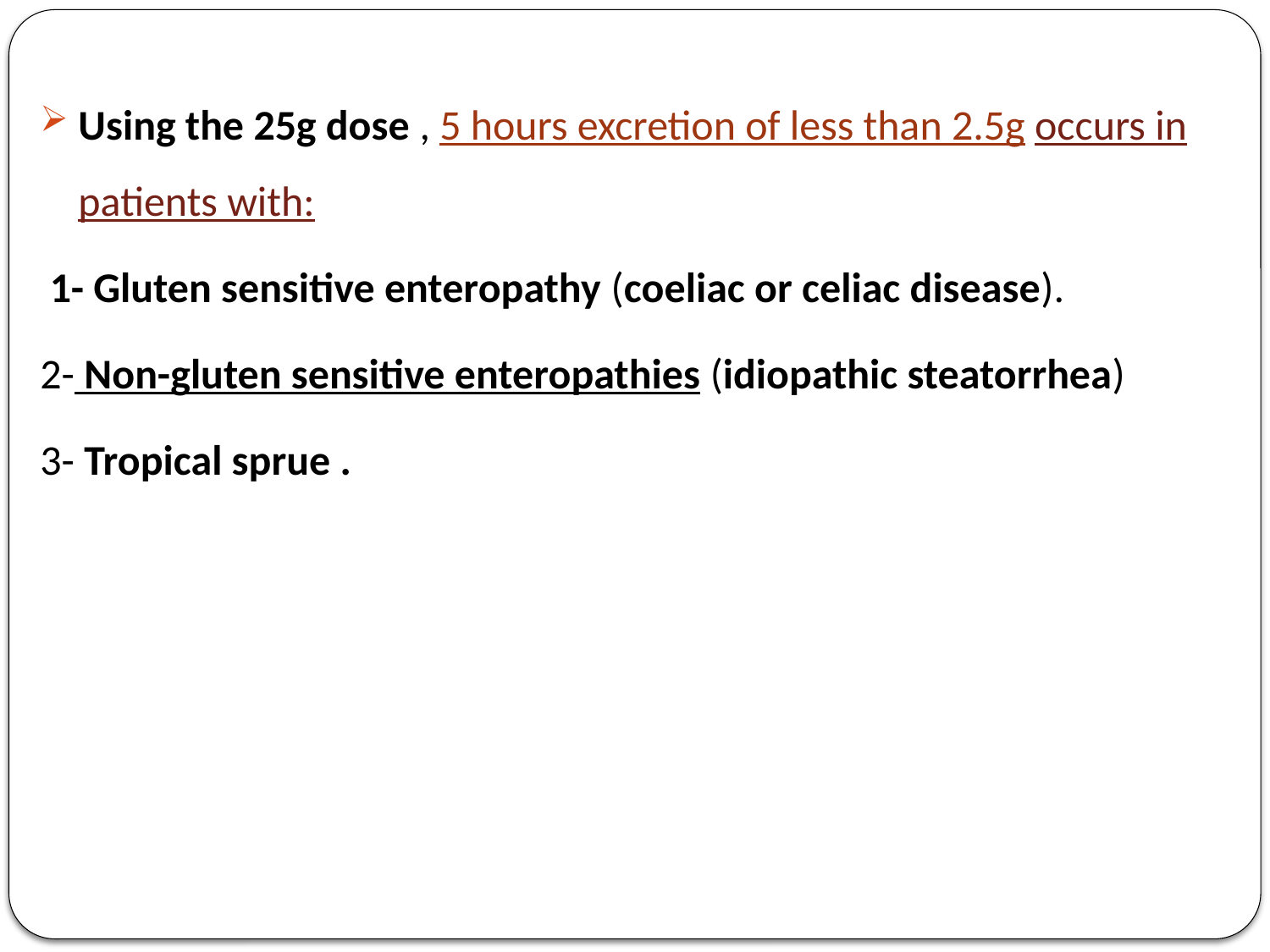

Using the 25g dose , 5 hours excretion of less than 2.5g occurs in patients with:
 1- Gluten sensitive enteropathy (coeliac or celiac disease).
2- Non-gluten sensitive enteropathies (idiopathic steatorrhea)
3- Tropical sprue .